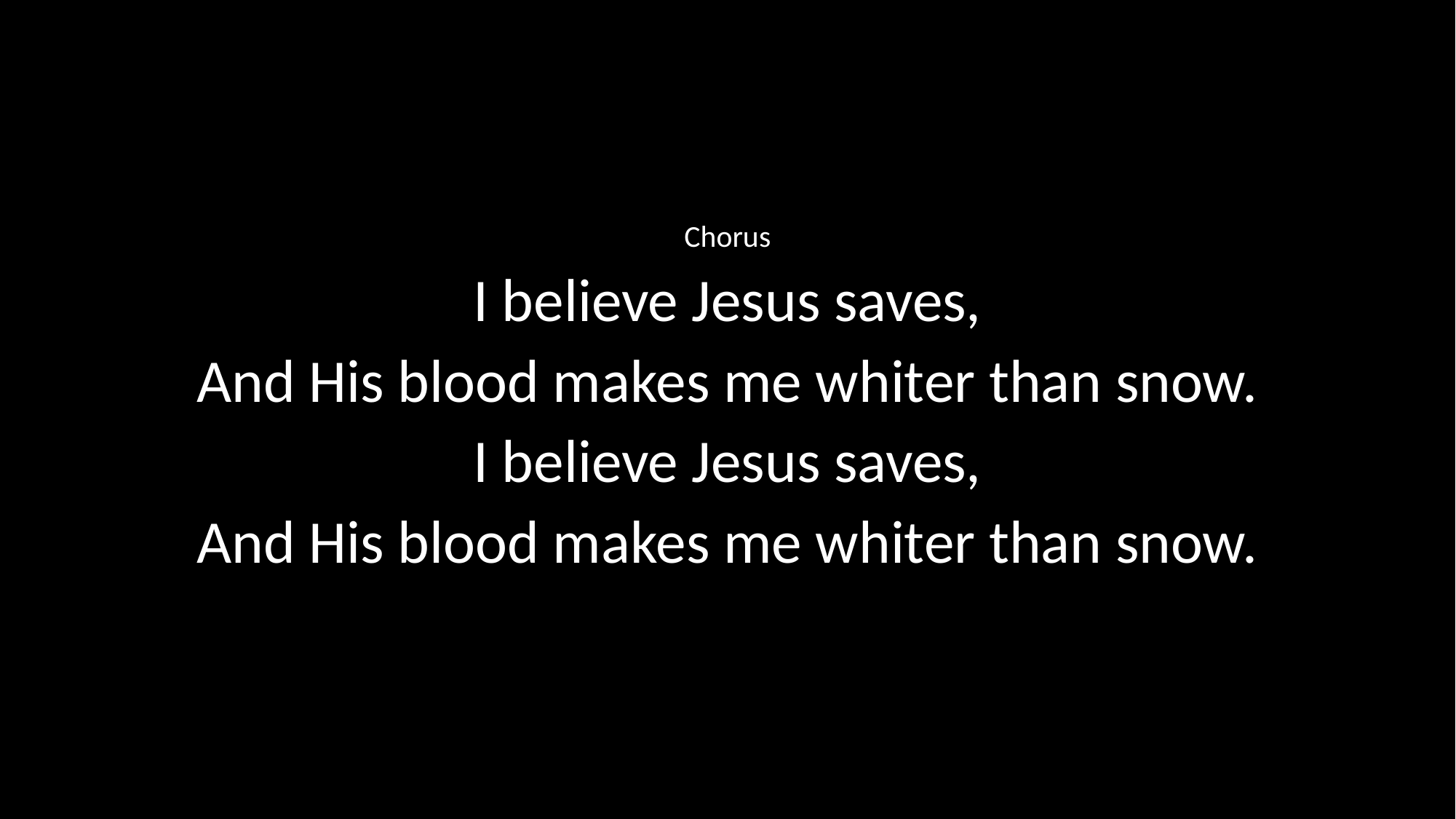

Chorus
I believe Jesus saves,
And His blood makes me whiter than snow.
I believe Jesus saves,
And His blood makes me whiter than snow.